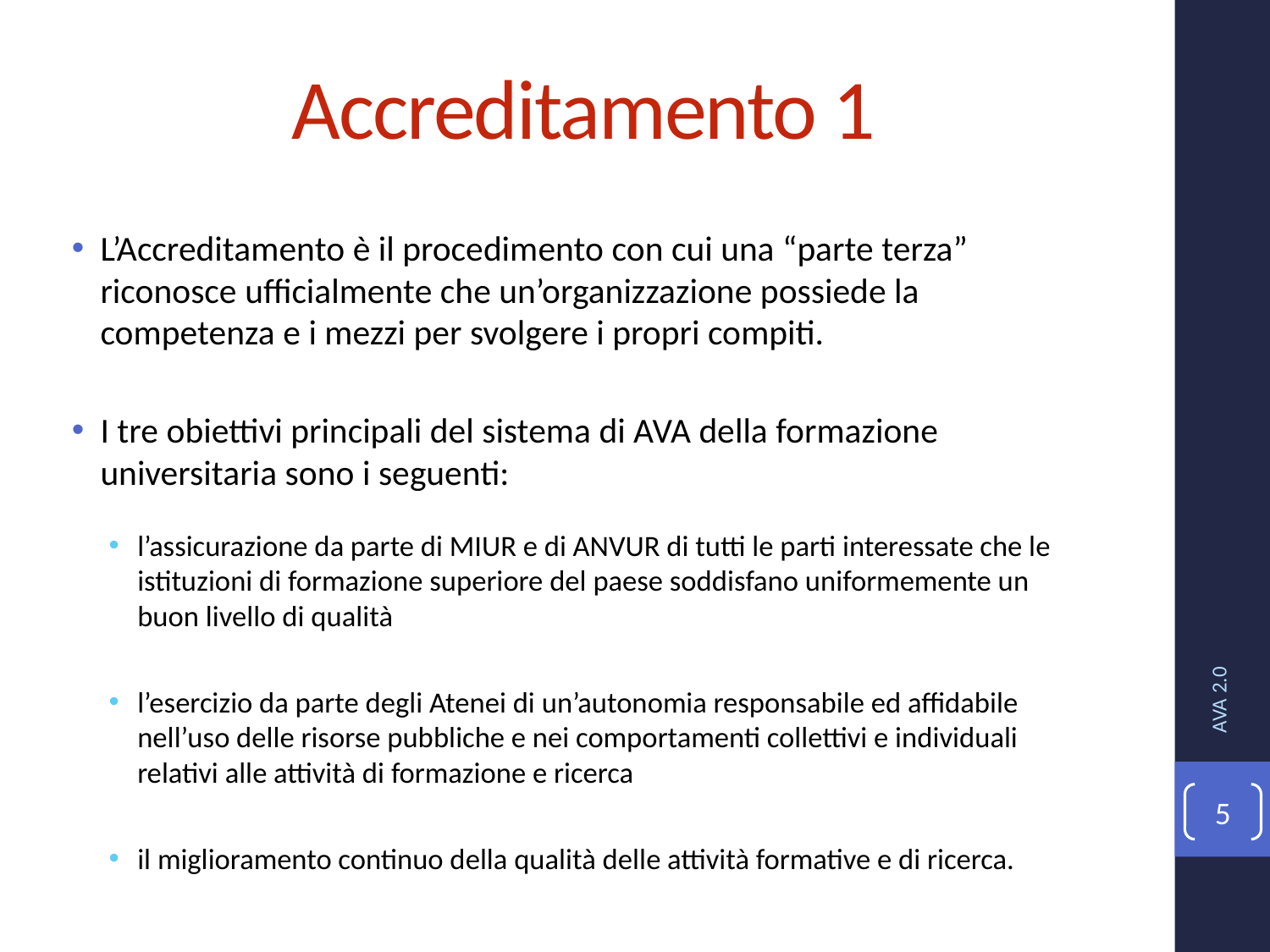

# Accreditamento 1
L’Accreditamento è il procedimento con cui una “parte terza” riconosce ufficialmente che un’organizzazione possiede la competenza e i mezzi per svolgere i propri compiti.

I tre obiettivi principali del sistema di AVA della formazione universitaria sono i seguenti:

l’assicurazione da parte di MIUR e di ANVUR di tutti le parti interessate che le istituzioni di formazione superiore del paese soddisfano uniformemente un buon livello di qualità

l’esercizio da parte degli Atenei di un’autonomia responsabile ed affidabile nell’uso delle risorse pubbliche e nei comportamenti collettivi e individuali relativi alle attività di formazione e ricerca

il miglioramento continuo della qualità delle attività formative e di ricerca.

AVA 2.0
5